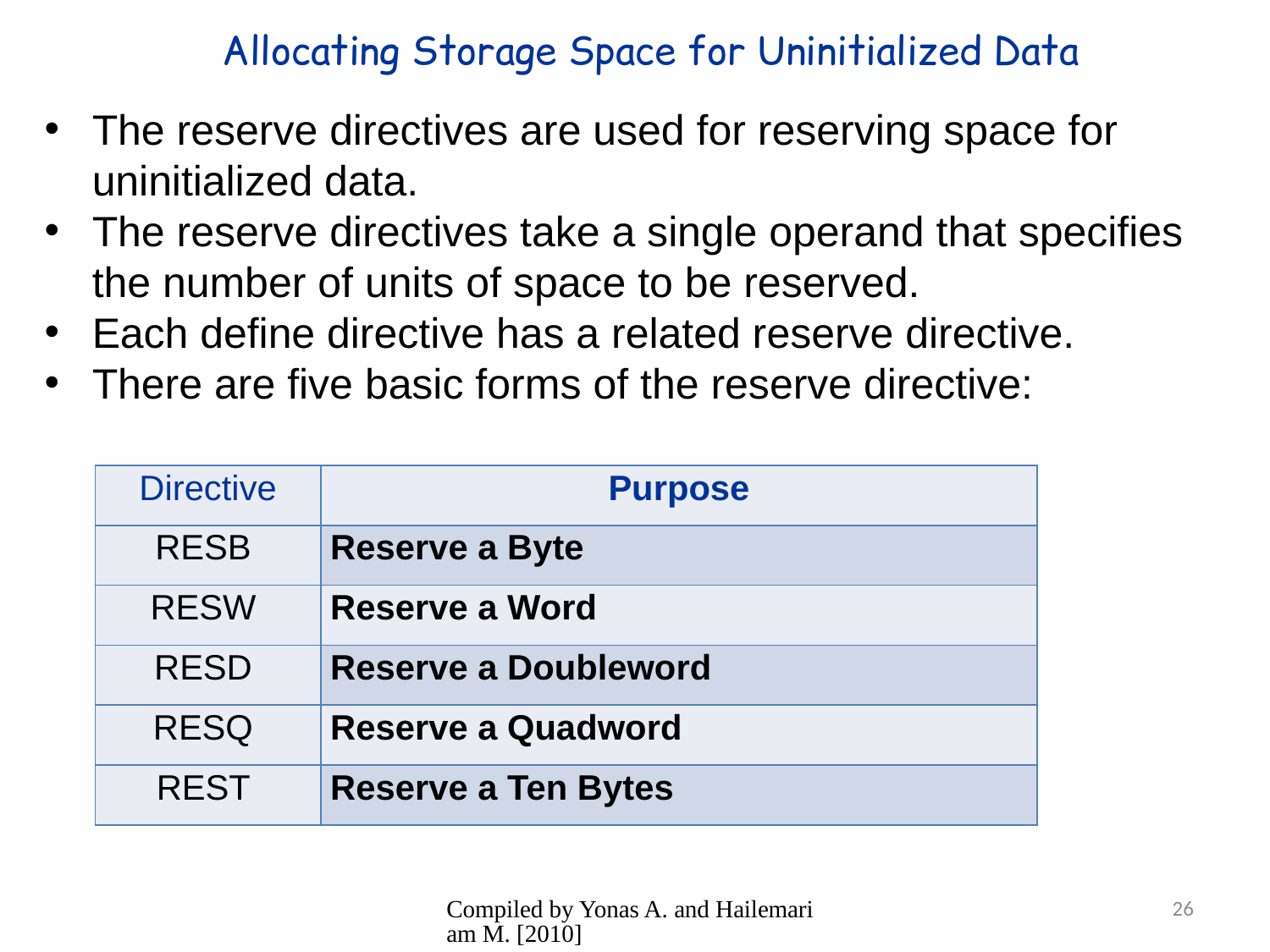

# Allocating Storage Space for Uninitialized Data
The reserve directives are used for reserving space for uninitialized data.
The reserve directives take a single operand that specifies the number of units of space to be reserved.
Each define directive has a related reserve directive.
There are five basic forms of the reserve directive:
| Directive | Purpose |
| --- | --- |
| RESB | Reserve a Byte |
| RESW | Reserve a Word |
| RESD | Reserve a Doubleword |
| RESQ | Reserve a Quadword |
| REST | Reserve a Ten Bytes |
Compiled by Yonas A. and Hailemariam M. [2010]
26